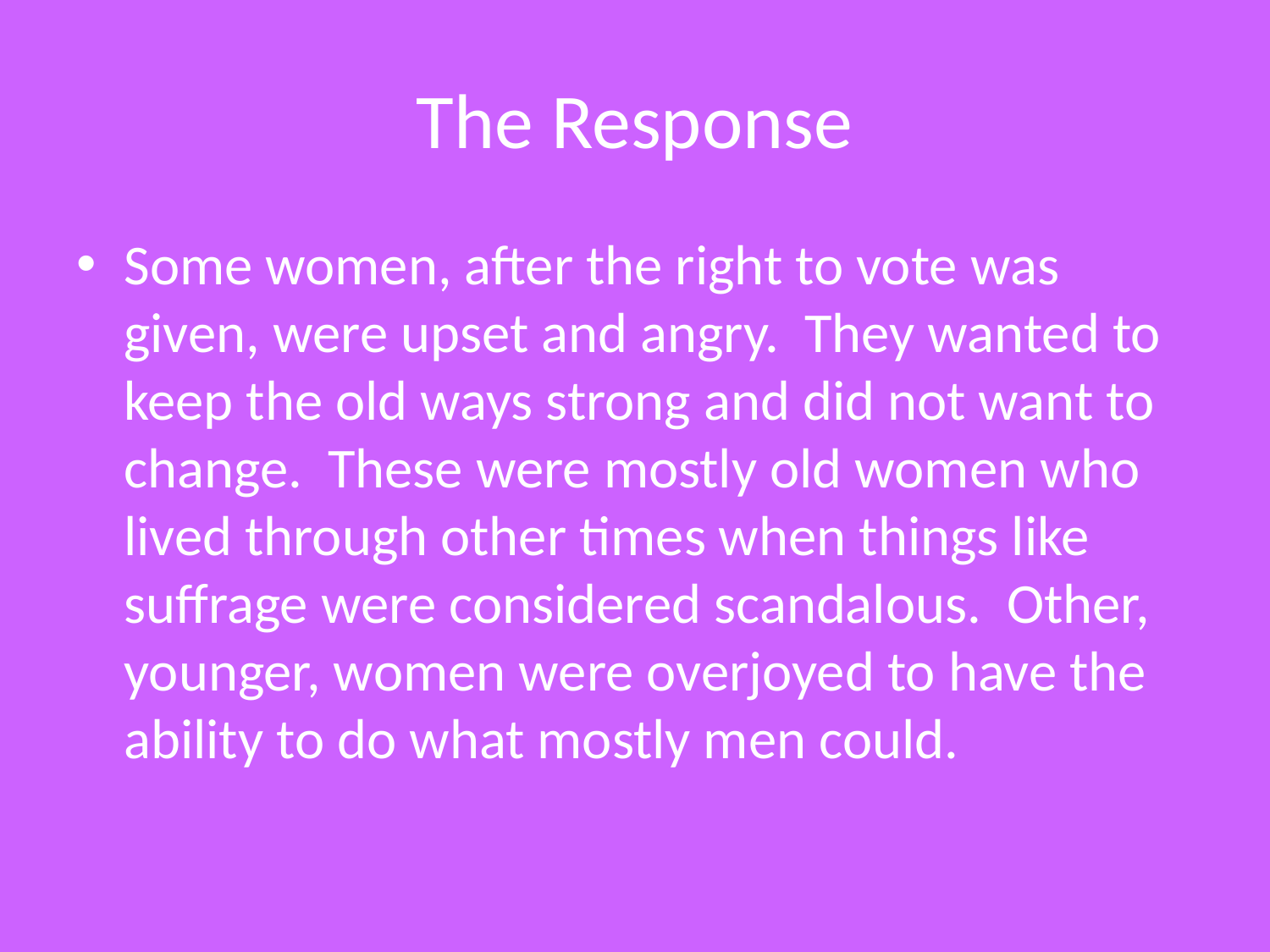

# The Response
Some women, after the right to vote was given, were upset and angry.  They wanted to keep the old ways strong and did not want to change.  These were mostly old women who lived through other times when things like suffrage were considered scandalous.  Other, younger, women were overjoyed to have the ability to do what mostly men could.